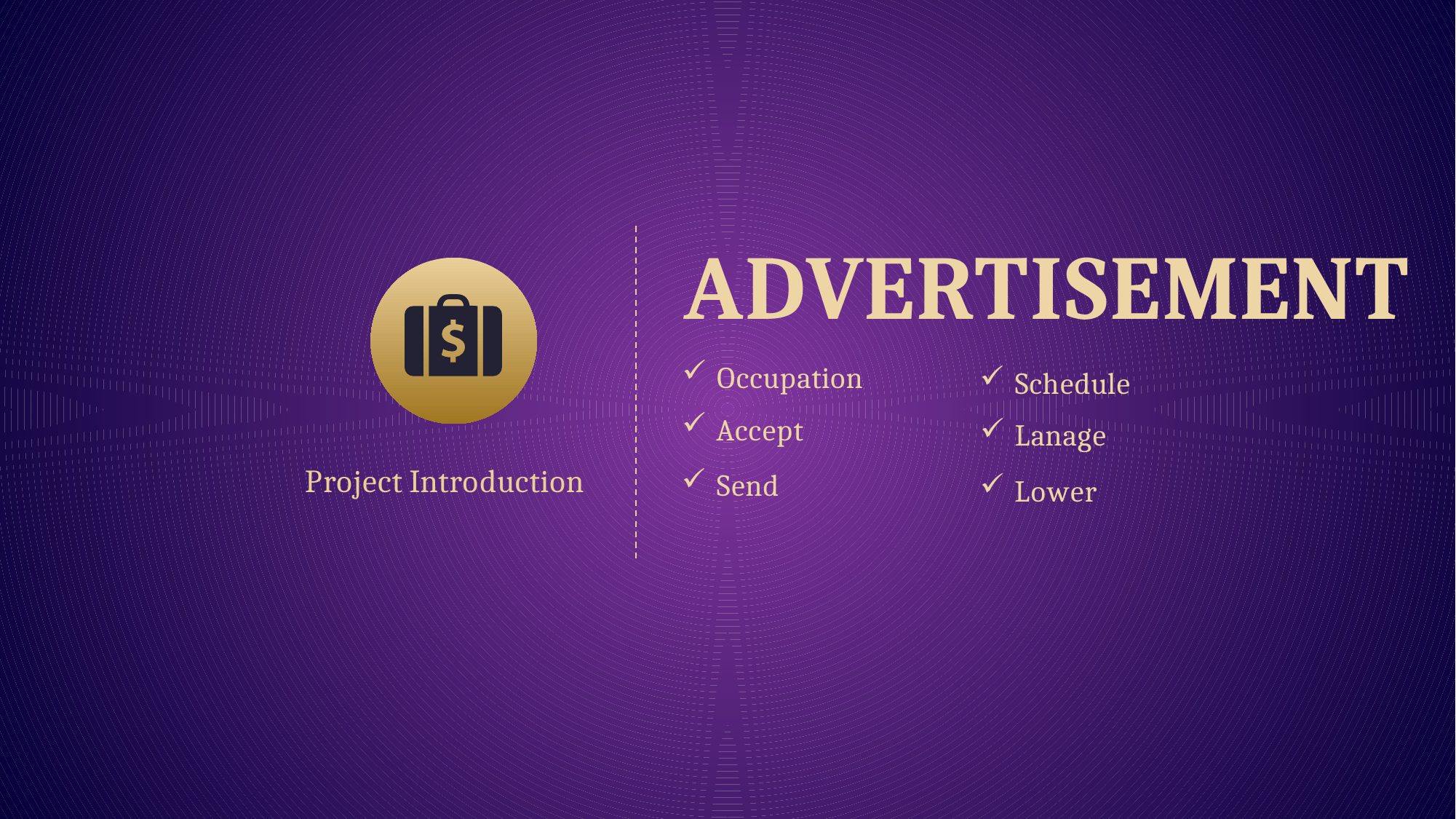

ADVERTISEMENT

Occupation
Schedule
Accept
Lanage
Project Introduction
Send
Lower